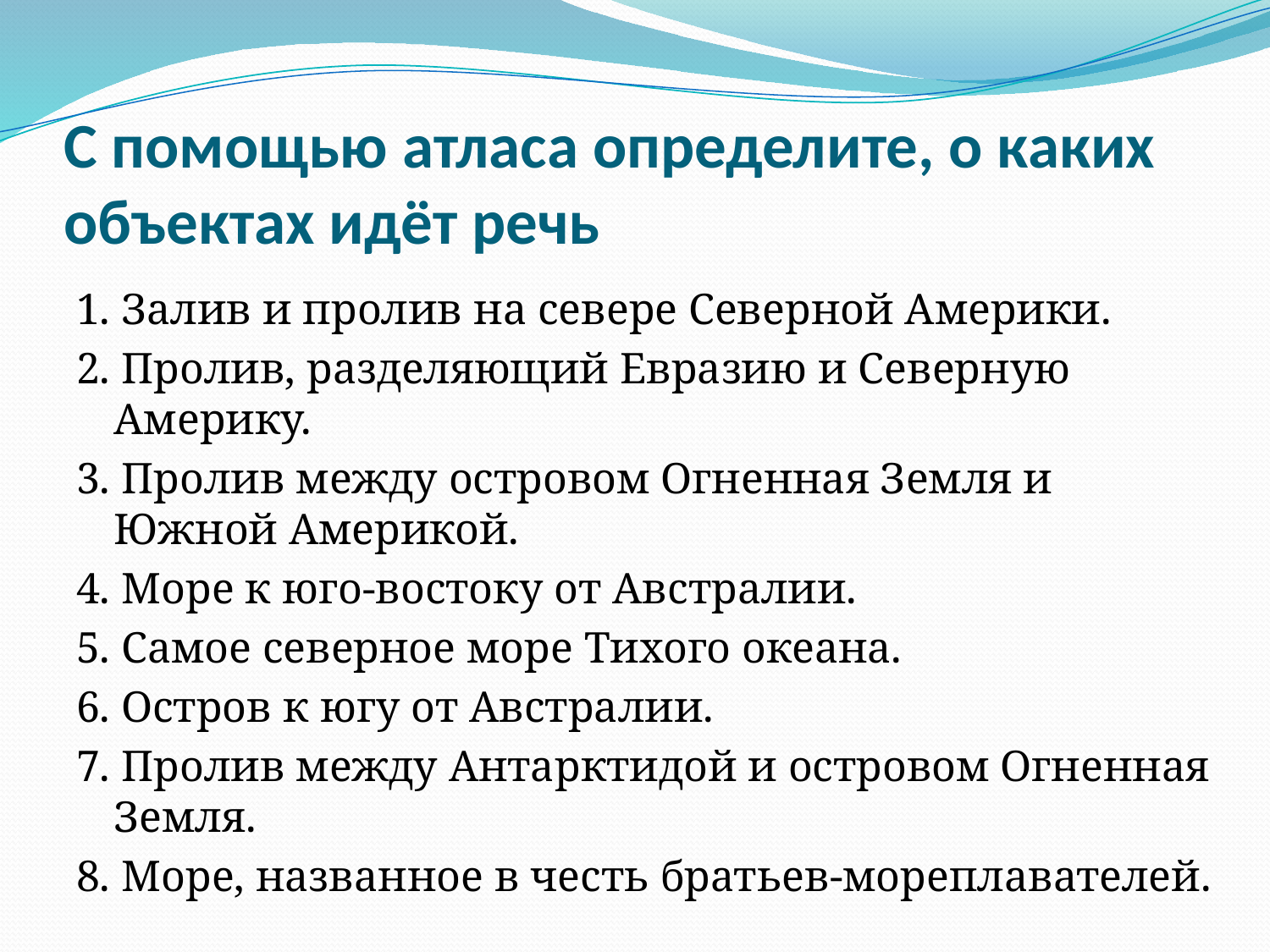

# С помощью атласа определите, о каких объектах идёт речь
1. Залив и пролив на севере Северной Америки.
2. Пролив, разделяющий Евразию и Северную Америку.
3. Пролив между островом Огненная Земля и Южной Америкой.
4. Море к юго-востоку от Австралии.
5. Самое северное море Тихого океана.
6. Остров к югу от Австралии.
7. Пролив между Антарктидой и островом Огненная Земля.
8. Море, названное в честь братьев-мореплавателей.